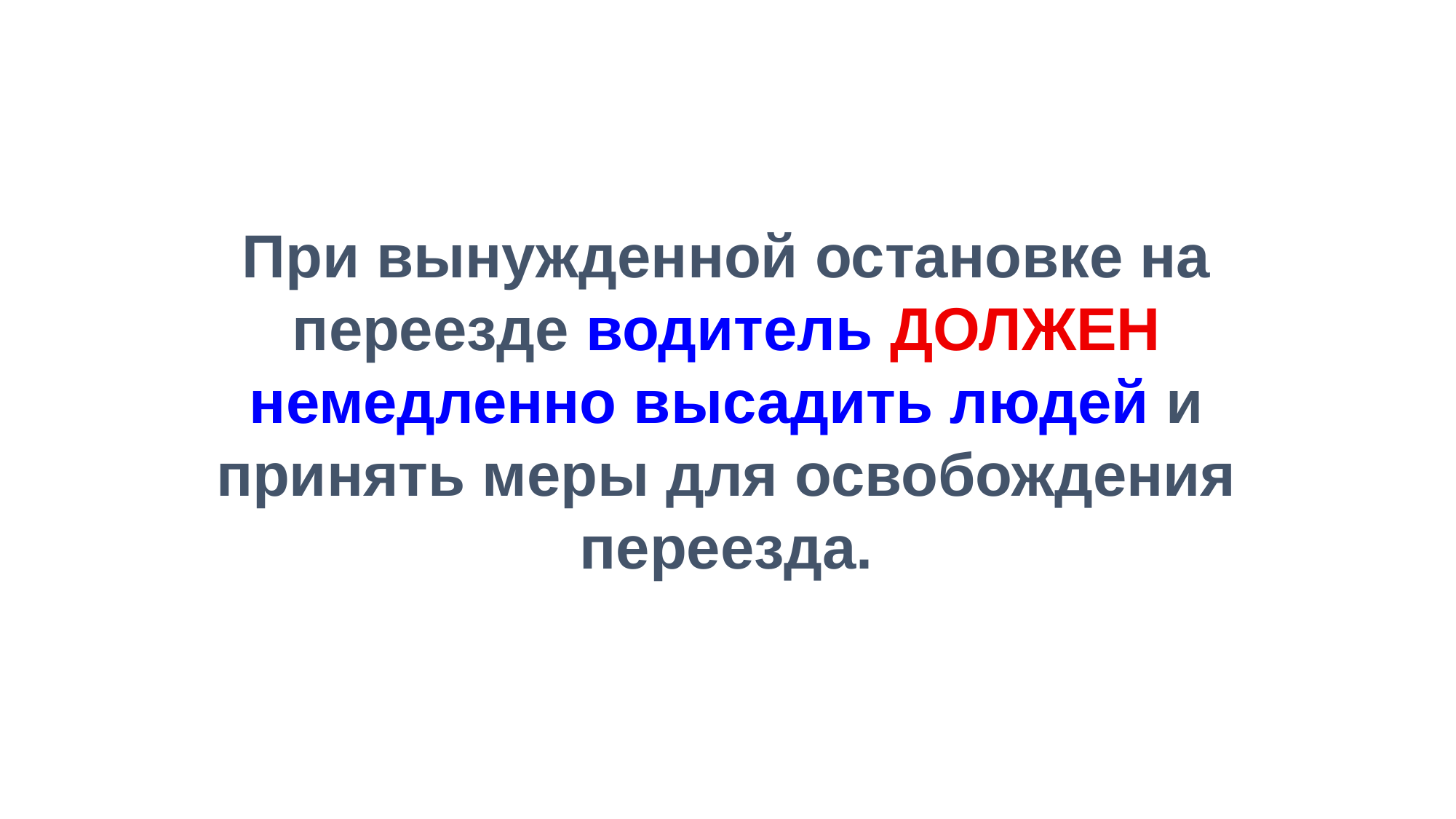

При вынужденной остановке на переезде водитель ДОЛЖЕН немедленно высадить людей и принять меры для освобождения переезда.